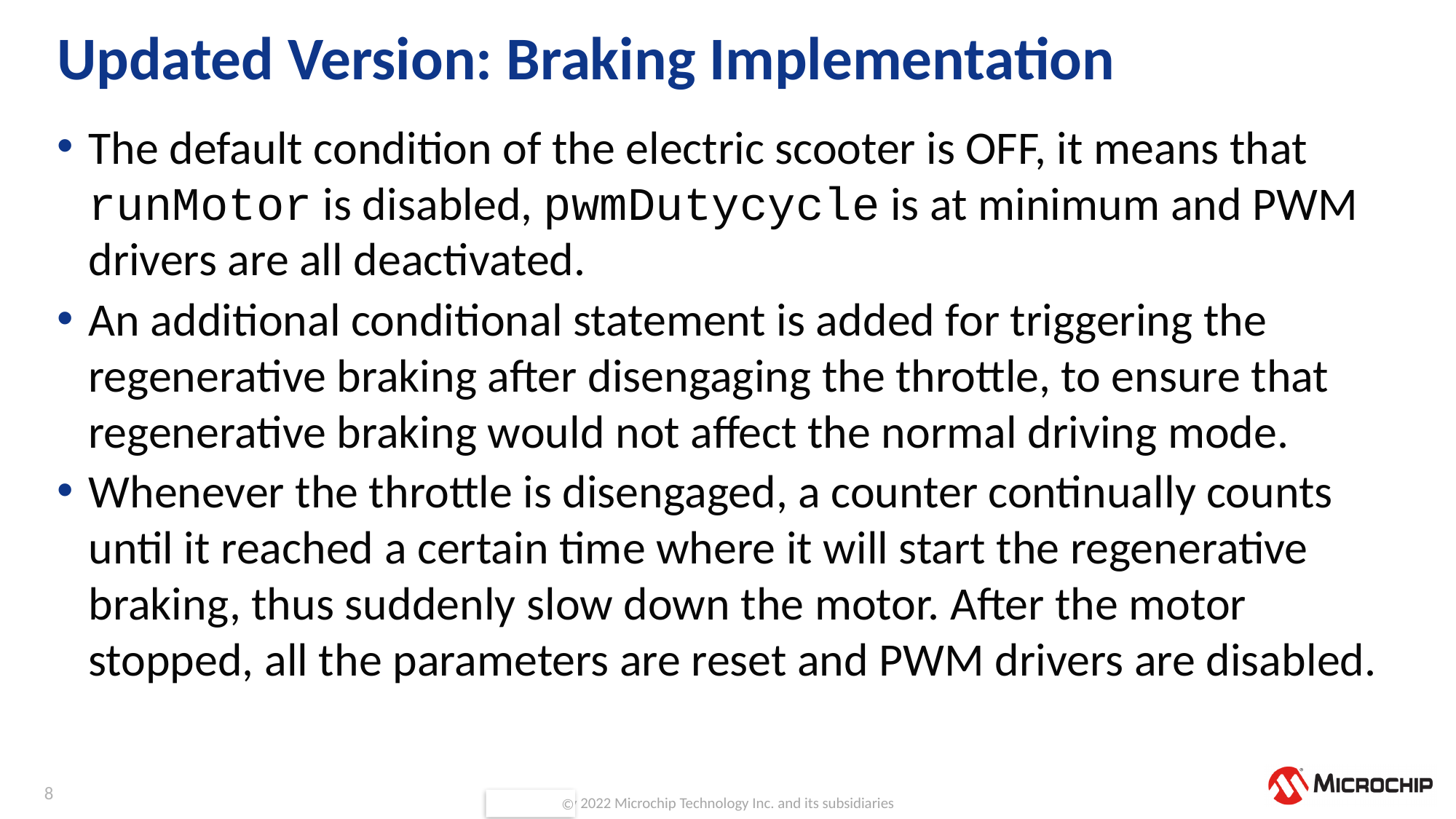

# Updated Version: Braking Implementation
The default condition of the electric scooter is OFF, it means that runMotor is disabled, pwmDutycycle is at minimum and PWM drivers are all deactivated.
An additional conditional statement is added for triggering the regenerative braking after disengaging the throttle, to ensure that regenerative braking would not affect the normal driving mode.
Whenever the throttle is disengaged, a counter continually counts until it reached a certain time where it will start the regenerative braking, thus suddenly slow down the motor. After the motor stopped, all the parameters are reset and PWM drivers are disabled.
8